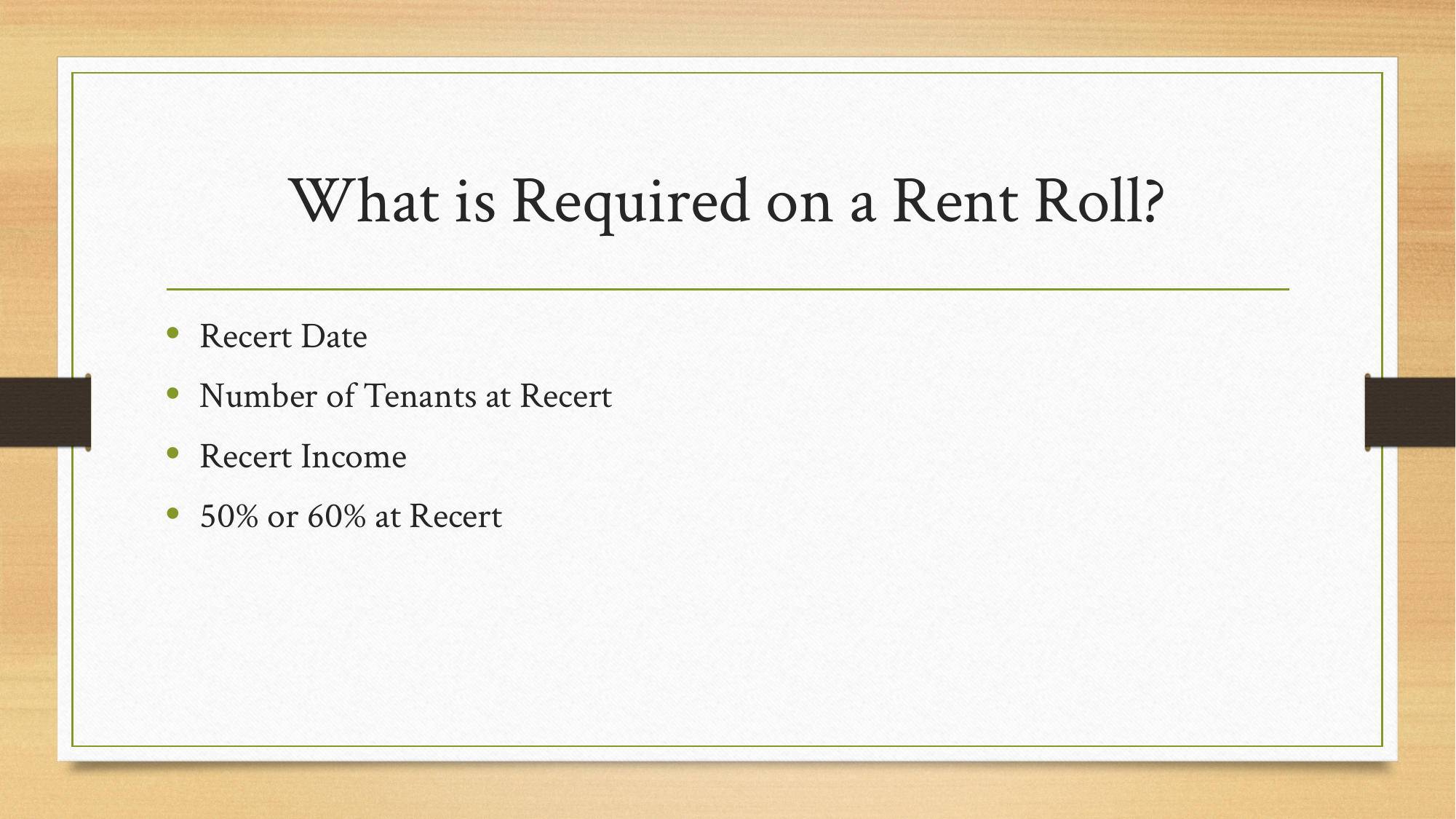

# What is Required on a Rent Roll?
Recert Date
Number of Tenants at Recert
Recert Income
50% or 60% at Recert